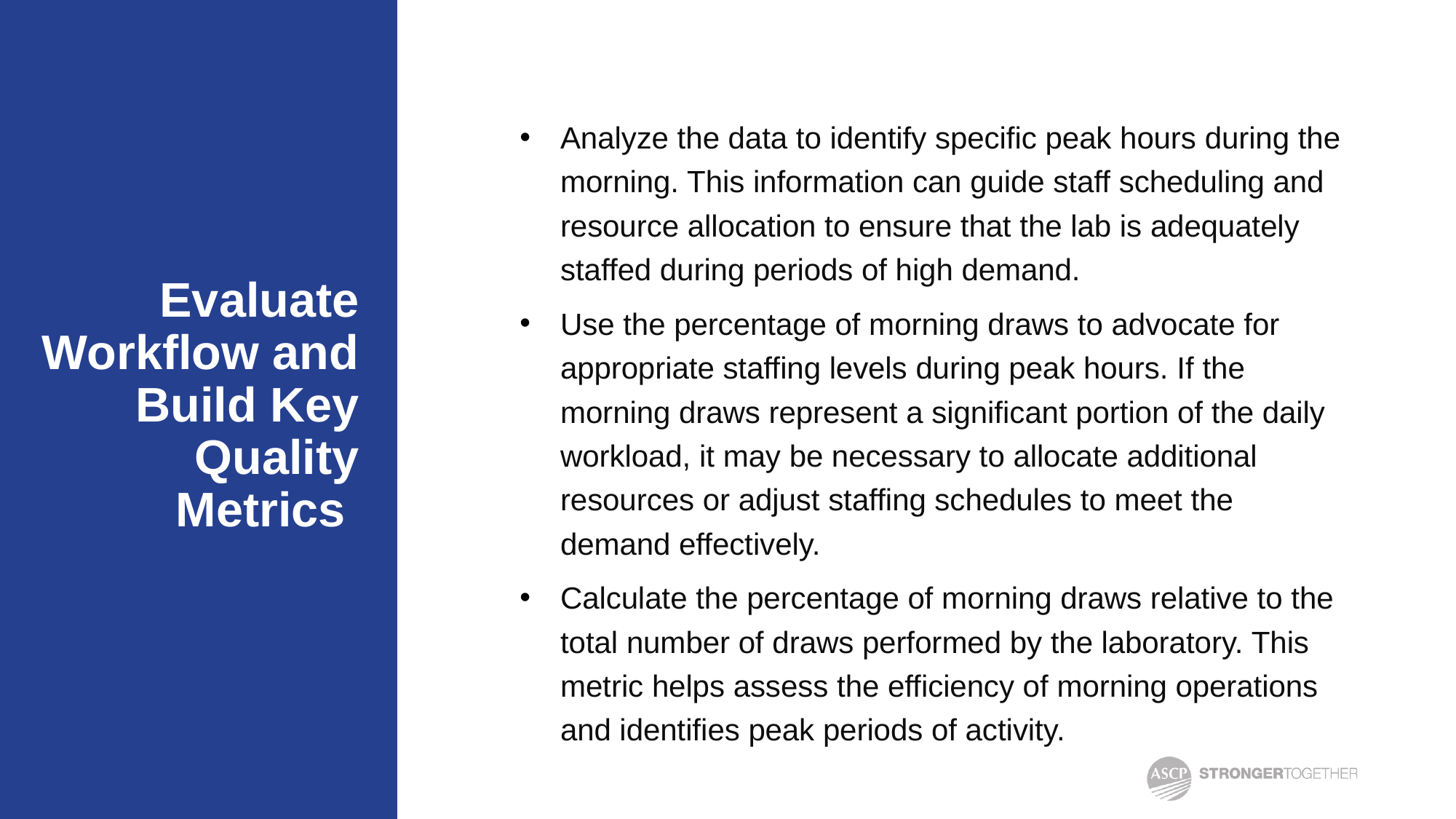

Analyze the data to identify specific peak hours during the morning. This information can guide staff scheduling and resource allocation to ensure that the lab is adequately staffed during periods of high demand.
Use the percentage of morning draws to advocate for appropriate staffing levels during peak hours. If the morning draws represent a significant portion of the daily workload, it may be necessary to allocate additional resources or adjust staffing schedules to meet the demand effectively.
Calculate the percentage of morning draws relative to the total number of draws performed by the laboratory. This metric helps assess the efficiency of morning operations and identifies peak periods of activity.
# Evaluate Workflow and Build Key Quality Metrics